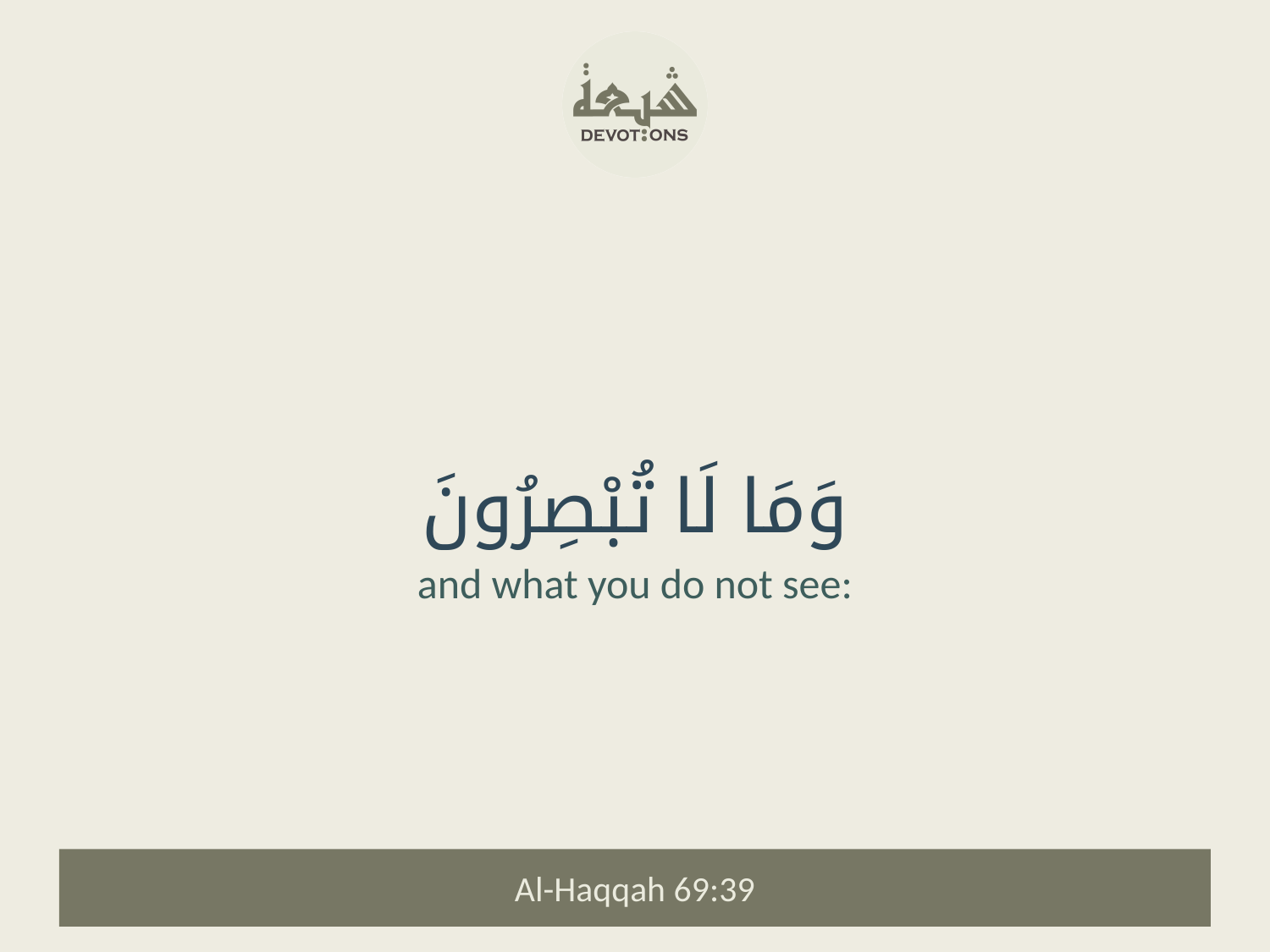

وَمَا لَا تُبْصِرُونَ
and what you do not see:
Al-Haqqah 69:39